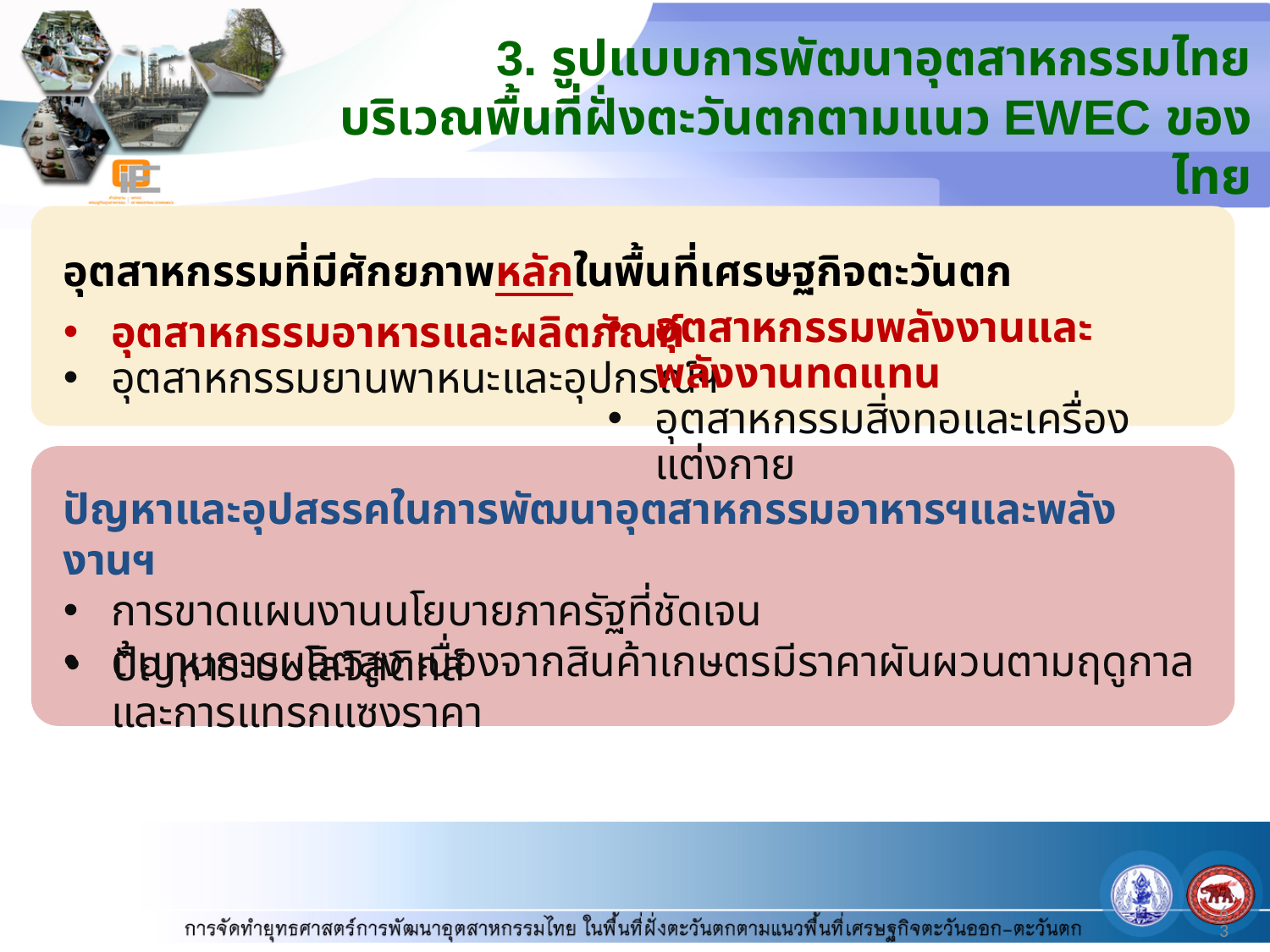

3. รูปแบบการพัฒนาอุตสาหกรรมไทย
บริเวณพื้นที่ฝั่งตะวันตกตามแนว EWEC ของไทย

อุตสาหกรรมที่มีศักยภาพหลักในพื้นที่เศรษฐกิจตะวันตก

อุตสาหกรรมอาหารและผลิตภัณฑ์
อุตสาหกรรมยานพาหนะและอุปกรณ์ฯ
อุตสาหกรรมพลังงานและพลังงานทดแทน
อุตสาหกรรมสิ่งทอและเครื่องแต่งกาย

ปัญหาและอุปสรรคในการพัฒนาอุตสาหกรรมอาหารฯและพลังงานฯ
การขาดแผนงานนโยบายภาครัฐที่ชัดเจน
ต้นทุนการผลิตสูง เนื่องจากสินค้าเกษตรมีราคาผันผวนตามฤดูกาลและการแทรกแซงราคา
ปัญหาระบบโลจิสติกส์
63